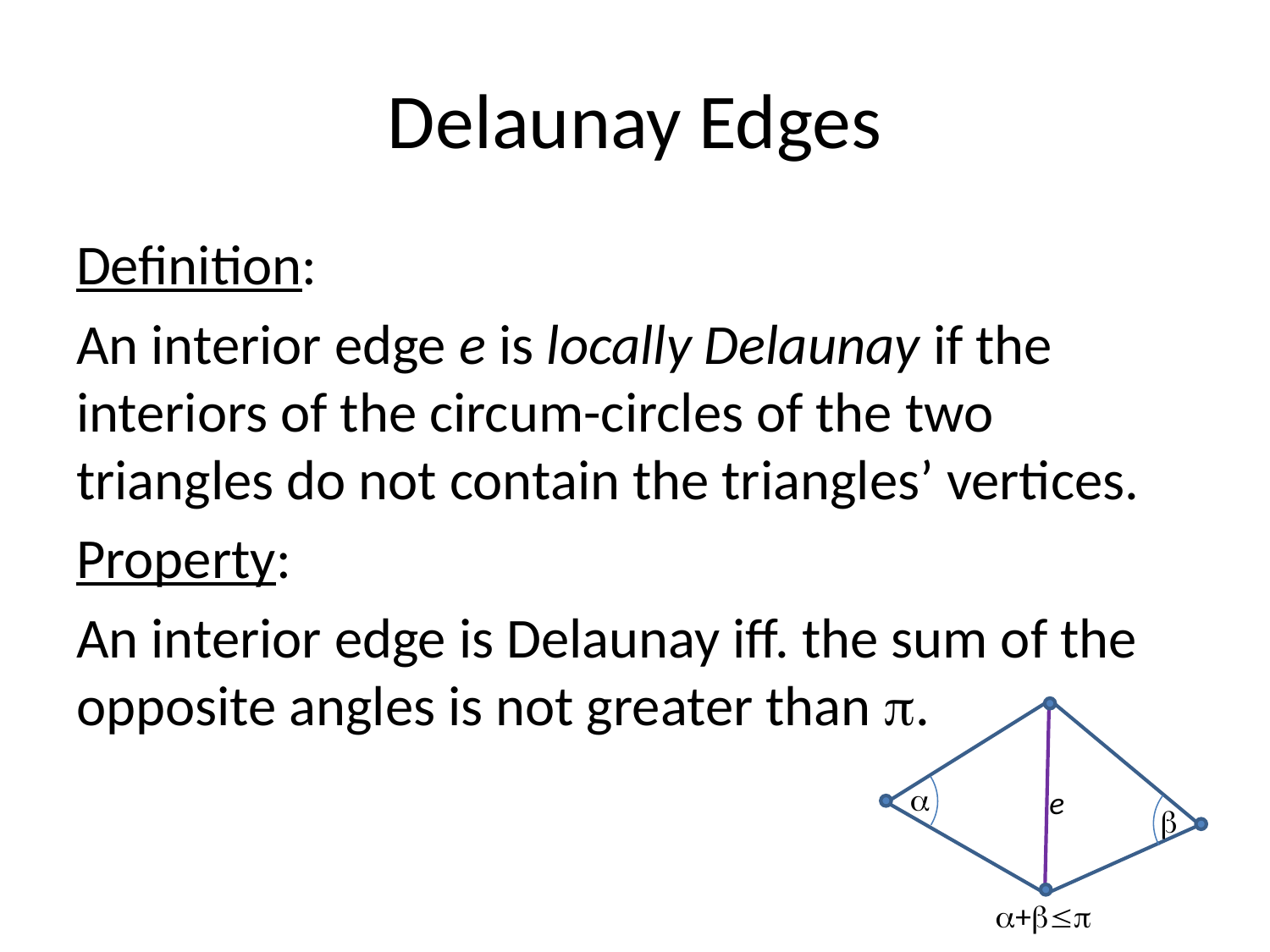

# Delaunay Edges
Definition:
An interior edge e is locally Delaunay if the interiors of the circum-circles of the two triangles do not contain the triangles’ vertices.
Property:
An interior edge is Delaunay iff. the sum of the opposite angles is not greater than π.

α
e

β

α+β≤π